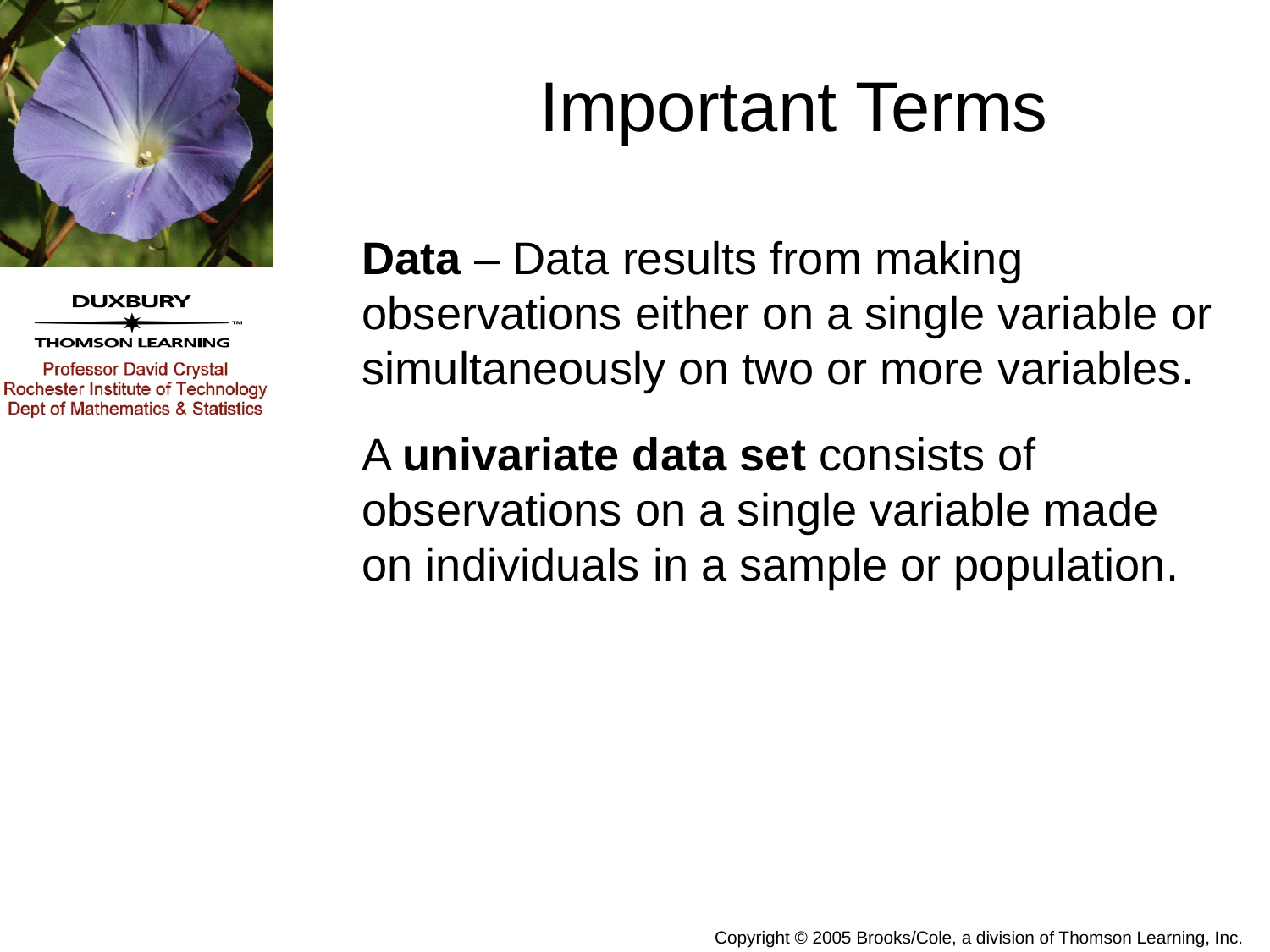

# Important Terms
Data – Data results from making observations either on a single variable or simultaneously on two or more variables.
A univariate data set consists of observations on a single variable made on individuals in a sample or population.